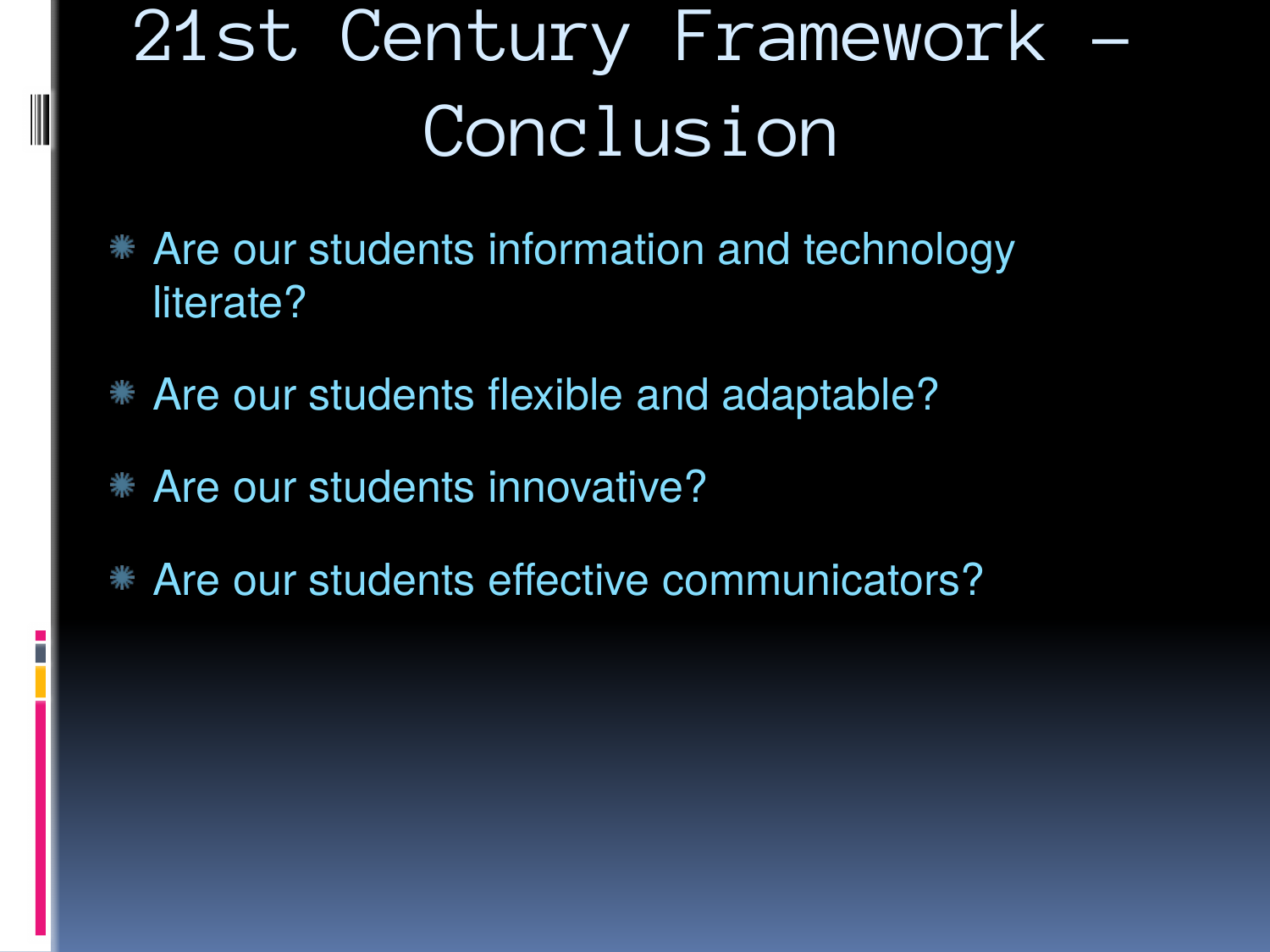

# 21st Century Framework - Conclusion
Are our students information and technology literate?
Are our students flexible and adaptable?
Are our students innovative?
Are our students effective communicators?